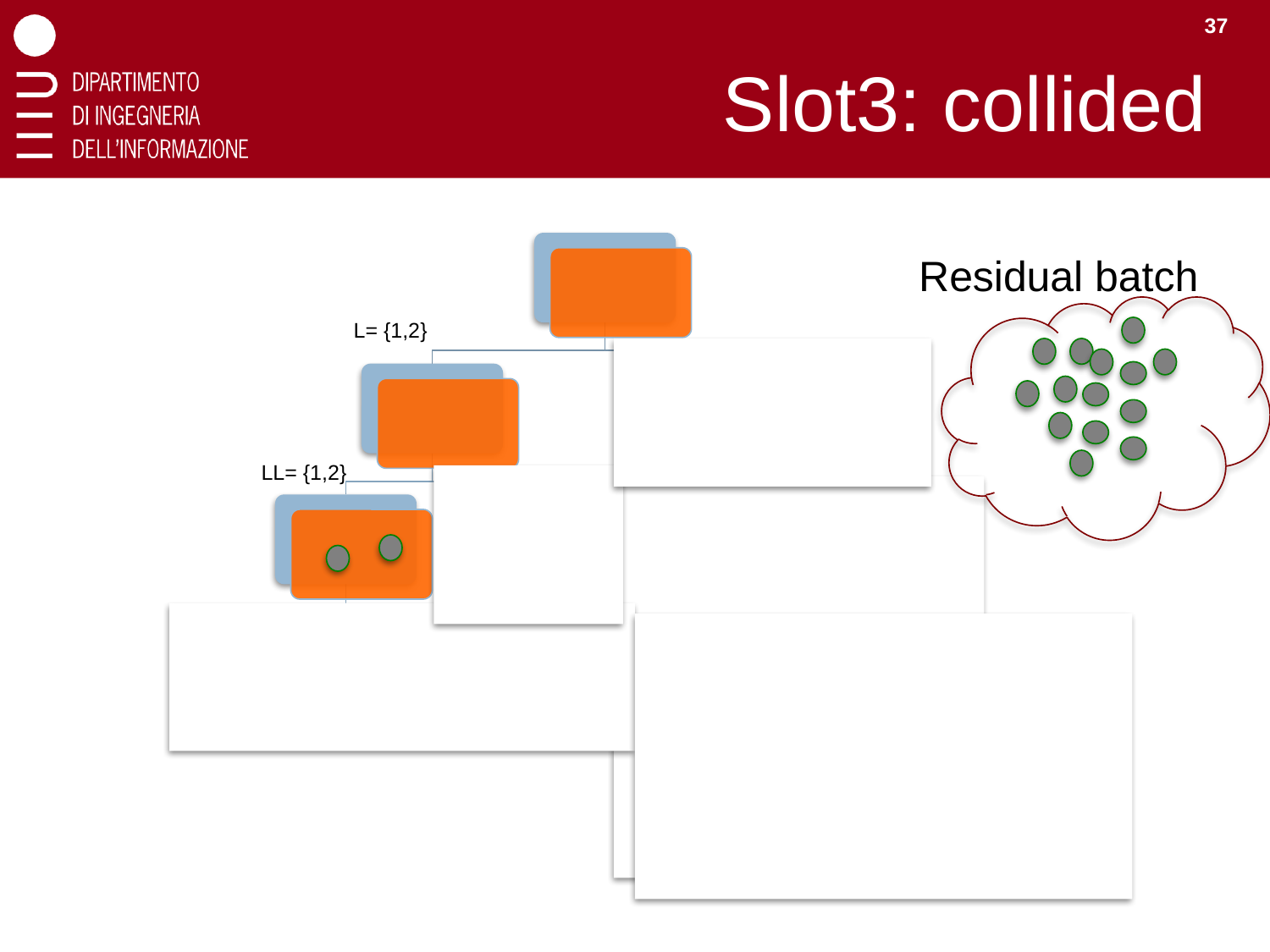

37
# Slot3: collided

Residual batch

L= {1,2}

LL= {1,2}

LR= { }

LLL= {1}
LLR= {2}